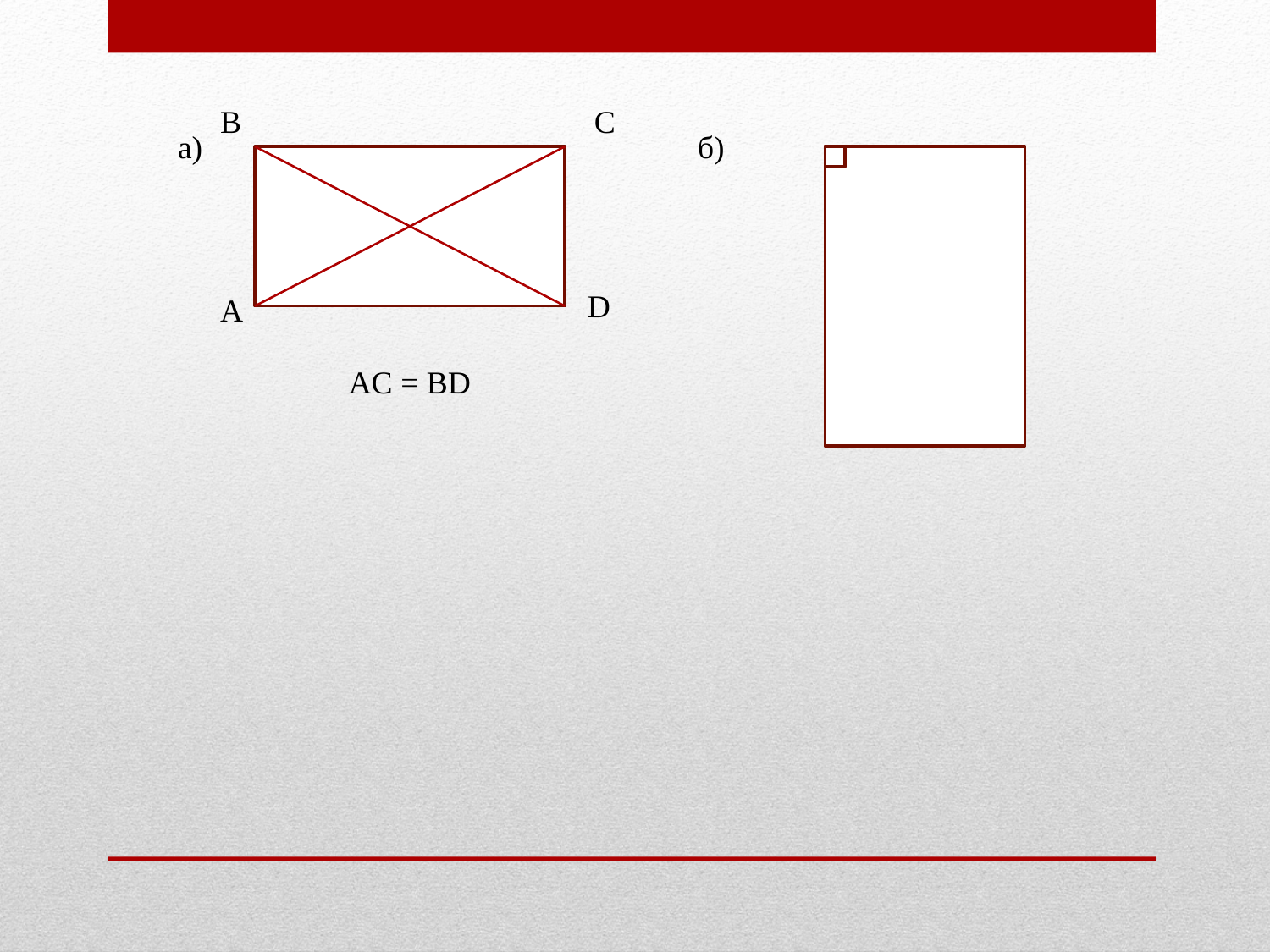

B
C
a)
б)

D
A
AC = BD